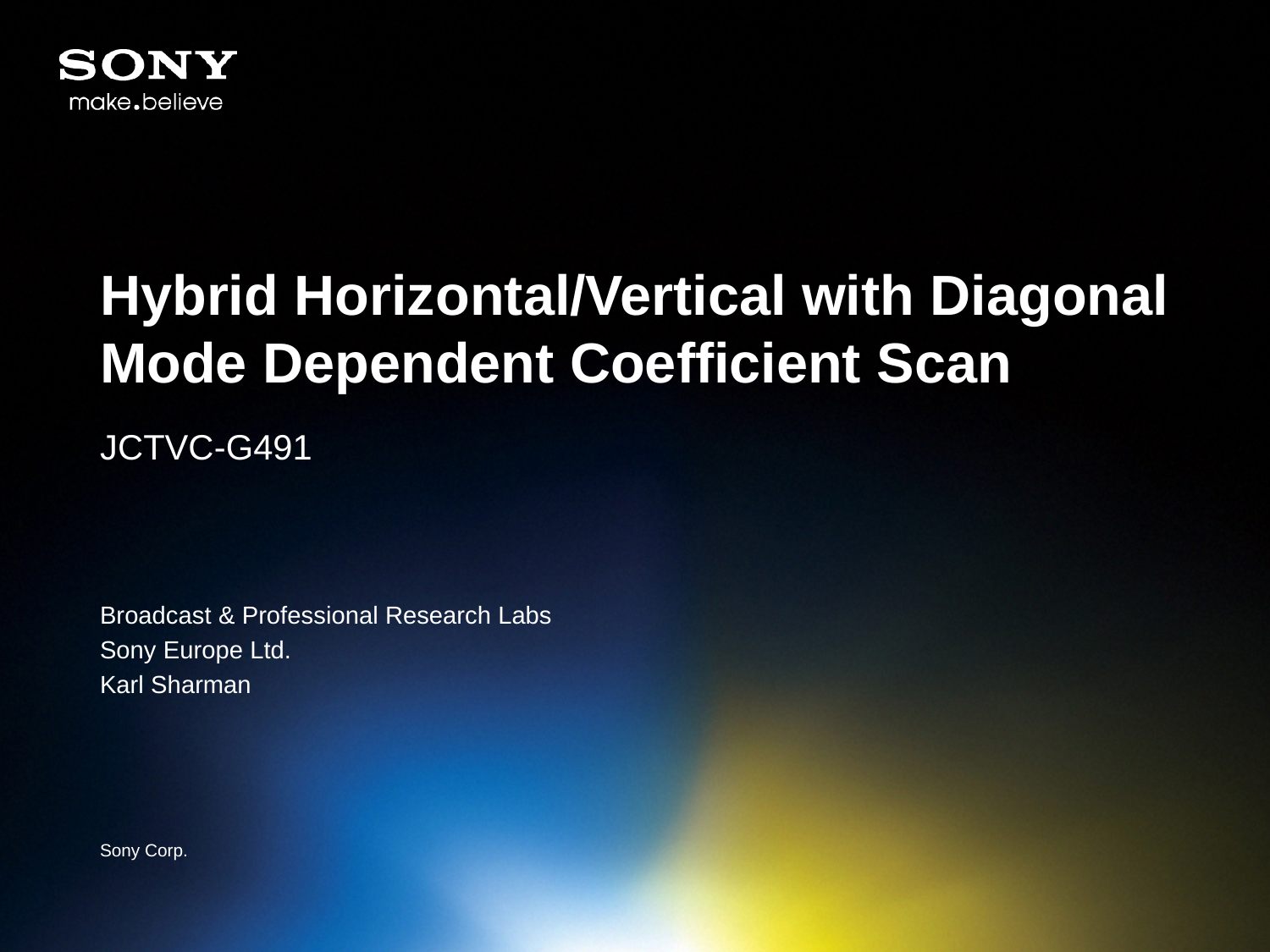

# Hybrid Horizontal/Vertical with Diagonal Mode Dependent Coefficient Scan
JCTVC-G491
Broadcast & Professional Research Labs
Sony Europe Ltd.
Karl Sharman
Sony Corp.